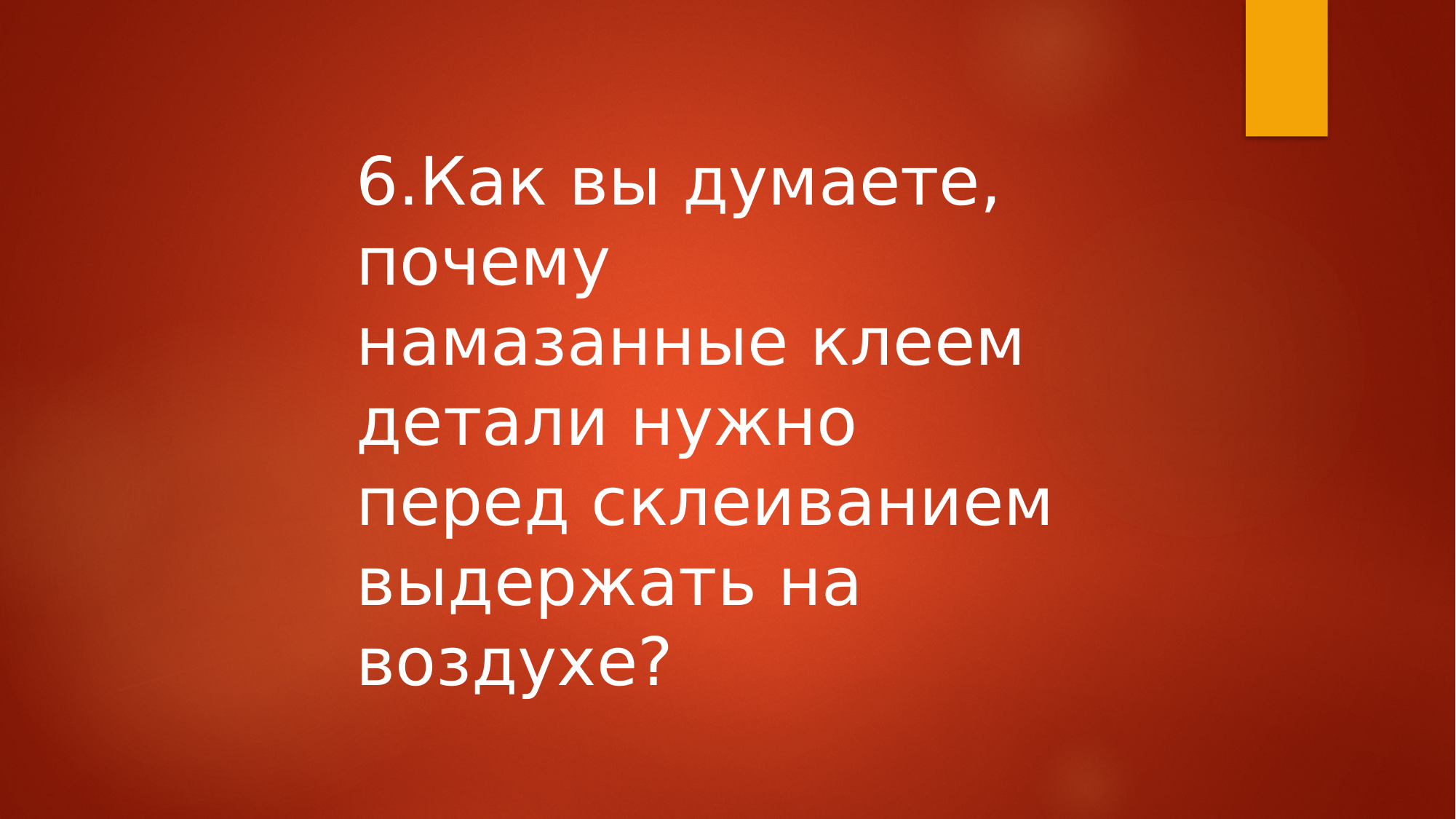

6.Как вы думаете, почему намазанные клеем детали нужно перед склеиванием выдержать на воздухе?